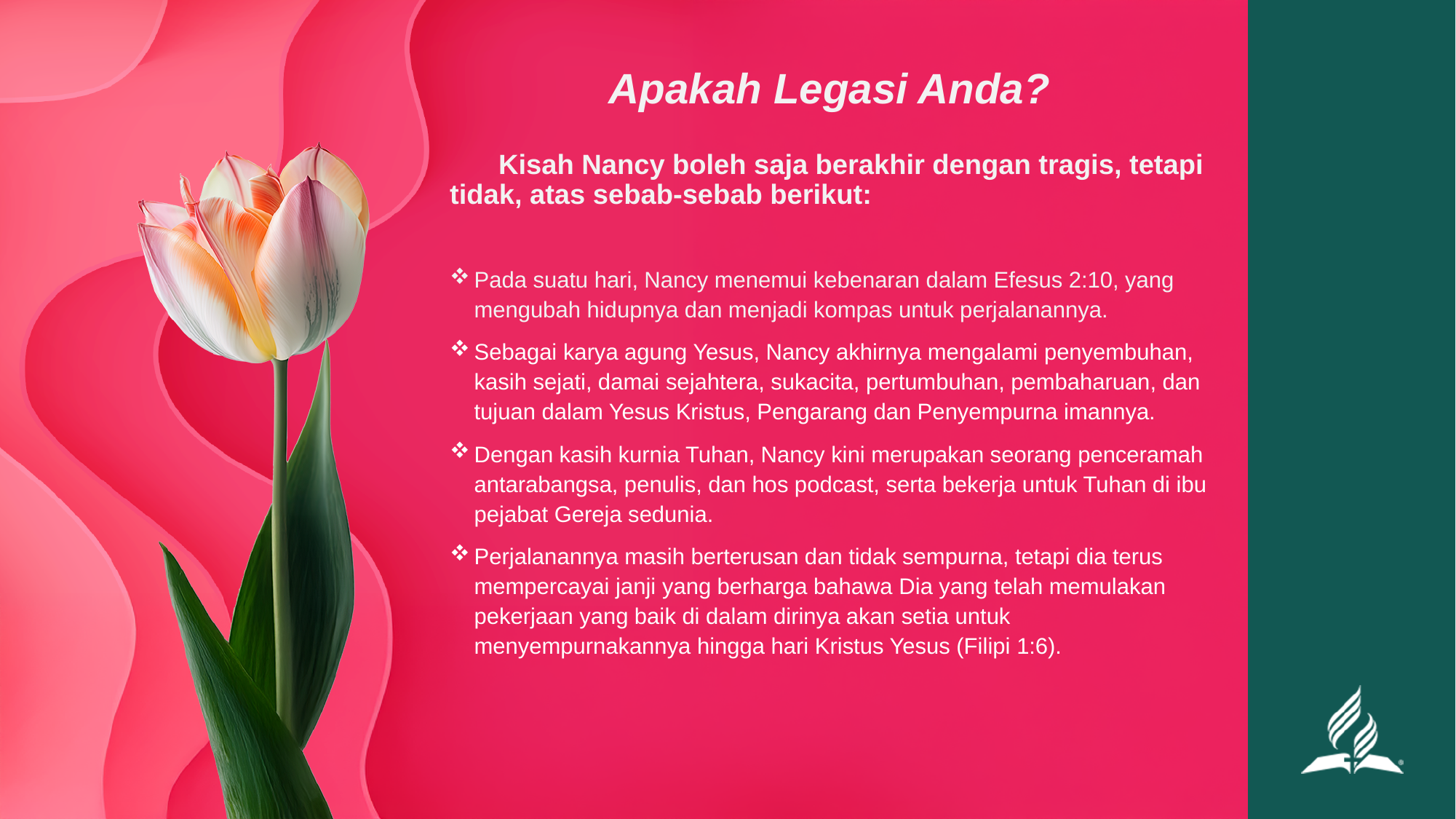

# Apakah Legasi Anda?
Kisah Nancy boleh saja berakhir dengan tragis, tetapi tidak, atas sebab-sebab berikut:

Pada suatu hari, Nancy menemui kebenaran dalam Efesus 2:10, yang mengubah hidupnya dan menjadi kompas untuk perjalanannya.
Sebagai karya agung Yesus, Nancy akhirnya mengalami penyembuhan, kasih sejati, damai sejahtera, sukacita, pertumbuhan, pembaharuan, dan tujuan dalam Yesus Kristus, Pengarang dan Penyempurna imannya.
Dengan kasih kurnia Tuhan, Nancy kini merupakan seorang penceramah antarabangsa, penulis, dan hos podcast, serta bekerja untuk Tuhan di ibu pejabat Gereja sedunia.
Perjalanannya masih berterusan dan tidak sempurna, tetapi dia terus mempercayai janji yang berharga bahawa Dia yang telah memulakan pekerjaan yang baik di dalam dirinya akan setia untuk menyempurnakannya hingga hari Kristus Yesus (Filipi 1:6).